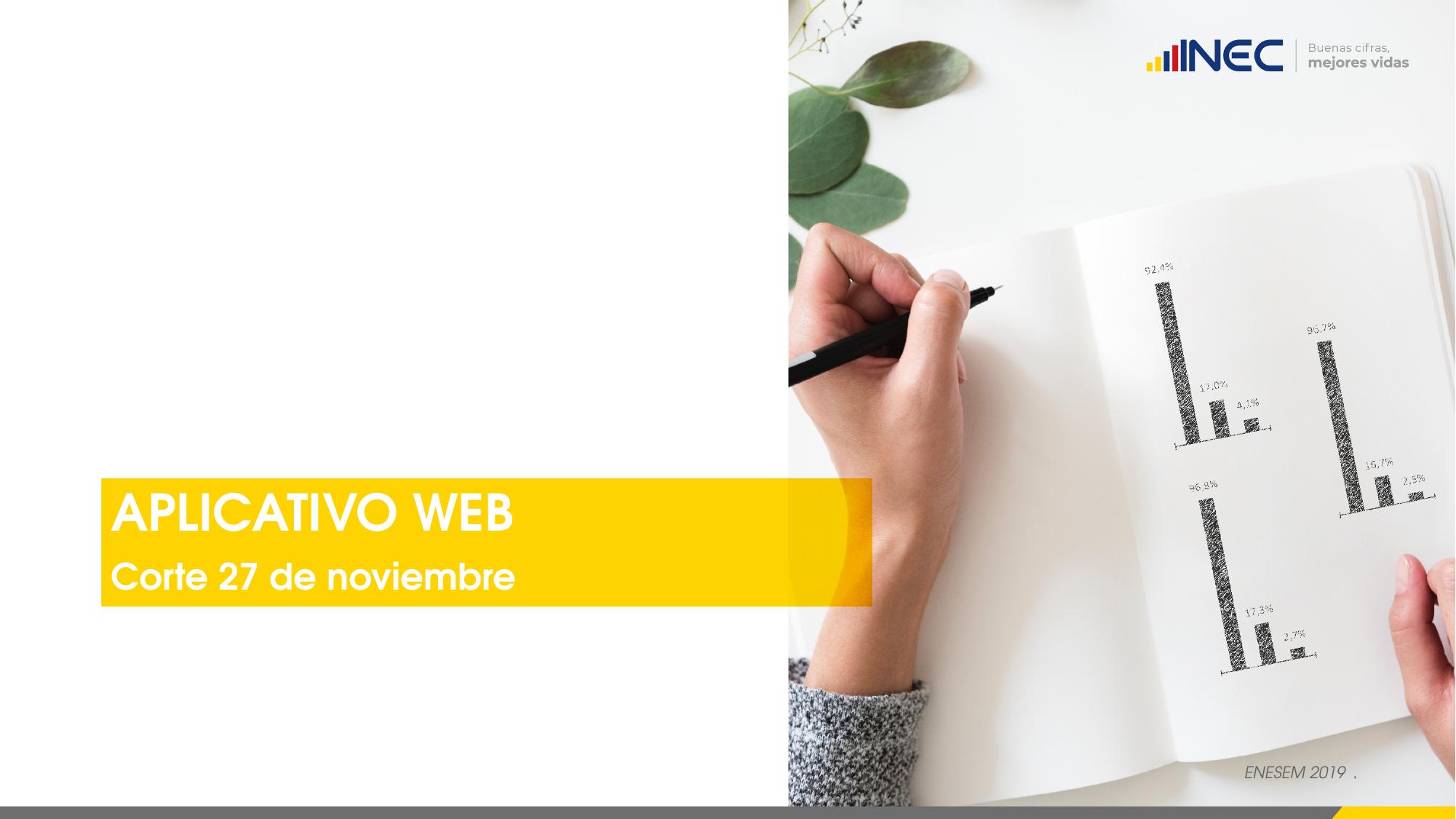

# APLICATIVO WEB Corte 27 de noviembre

ENESEM 2019